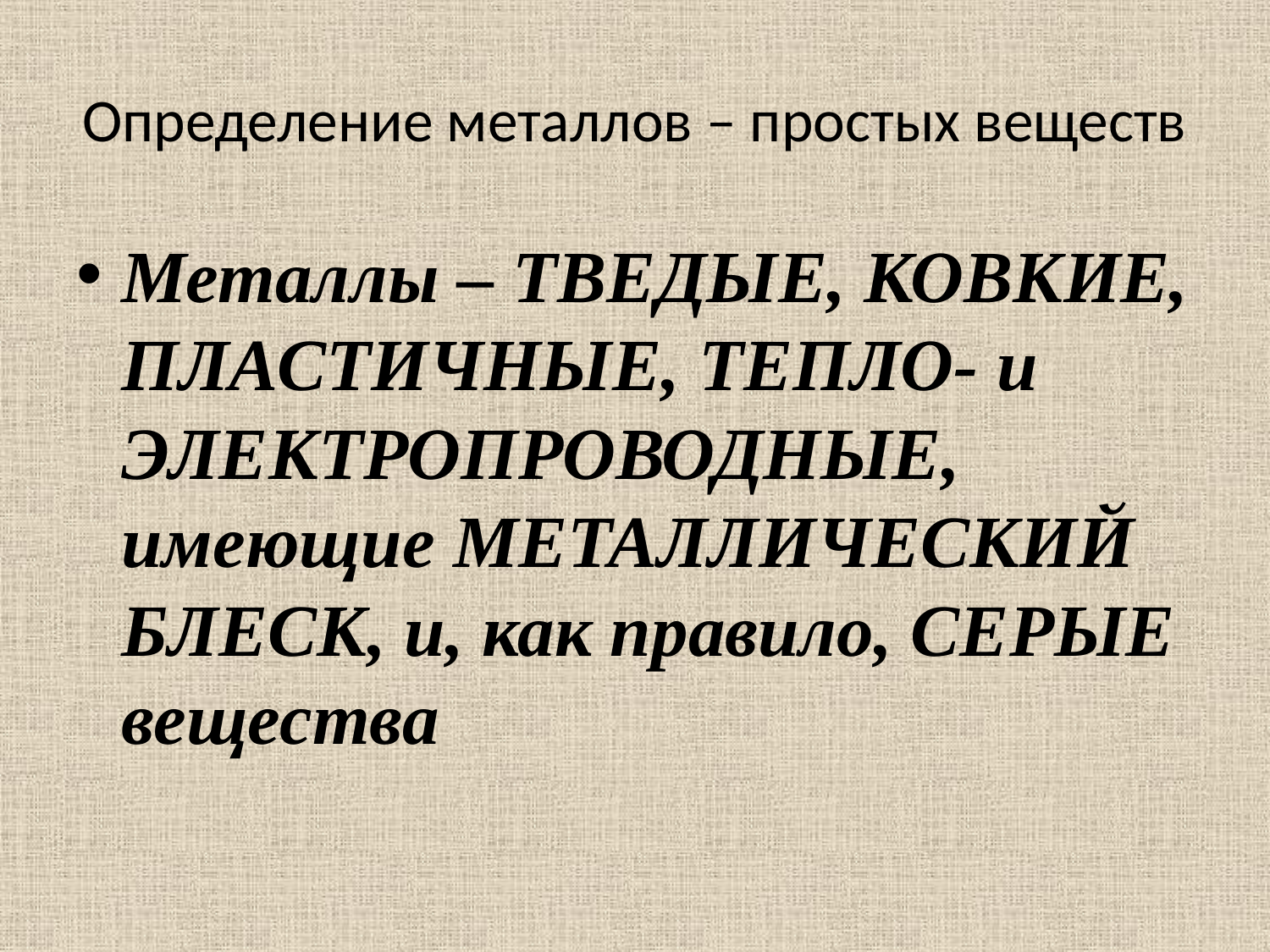

# Определение металлов – простых веществ
Металлы – ТВЕДЫЕ, КОВКИЕ, ПЛАСТИЧНЫЕ, ТЕПЛО- и ЭЛЕКТРОПРОВОДНЫЕ, имеющие МЕТАЛЛИЧЕСКИЙ БЛЕСК, и, как правило, СЕРЫЕ вещества